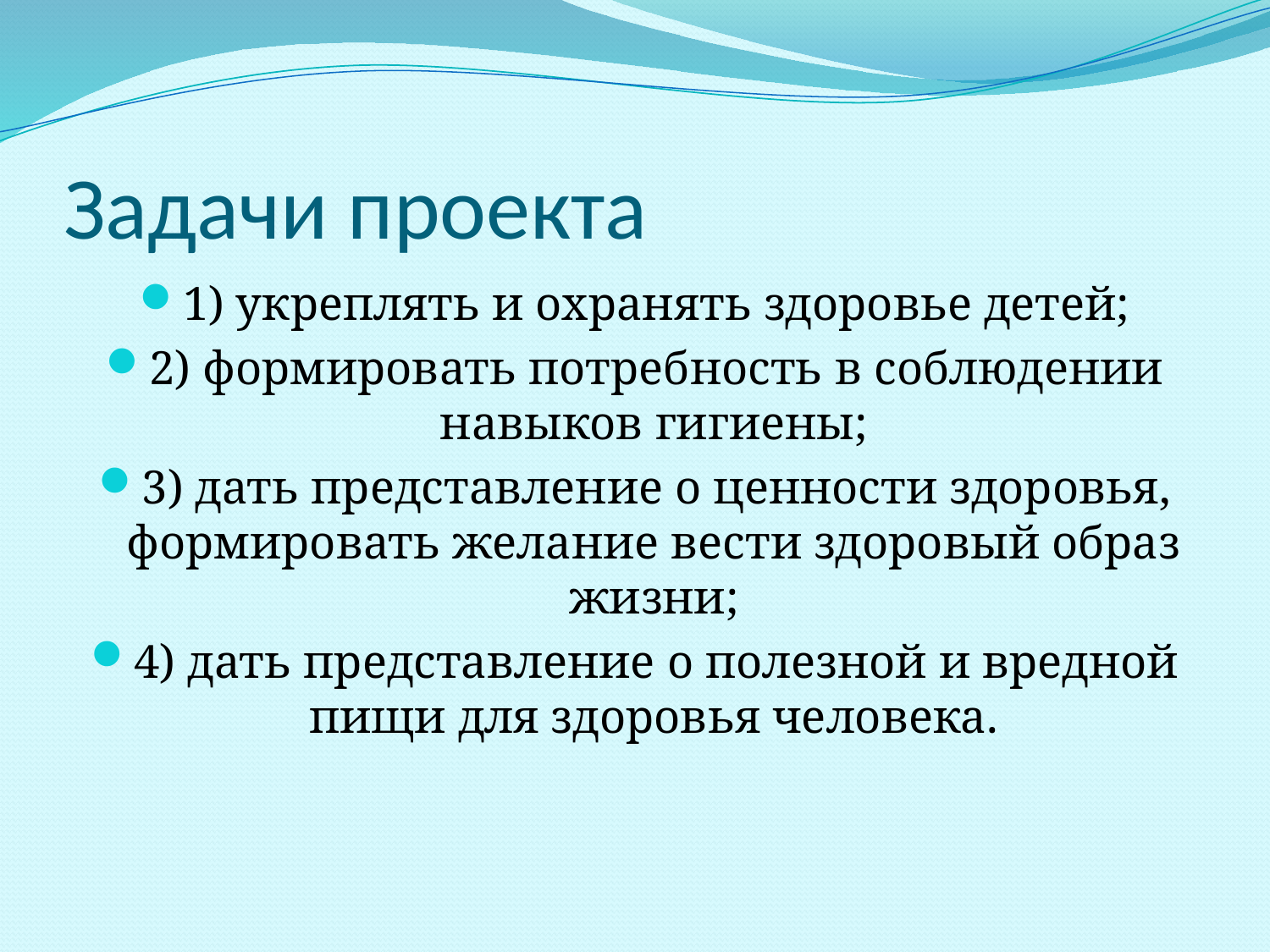

# Задачи проекта
1) укреплять и охранять здоровье детей;
2) формировать потребность в соблюдении навыков гигиены;
3) дать представление о ценности здоровья, формировать желание вести здоровый образ жизни;
4) дать представление о полезной и вредной пищи для здоровья человека.